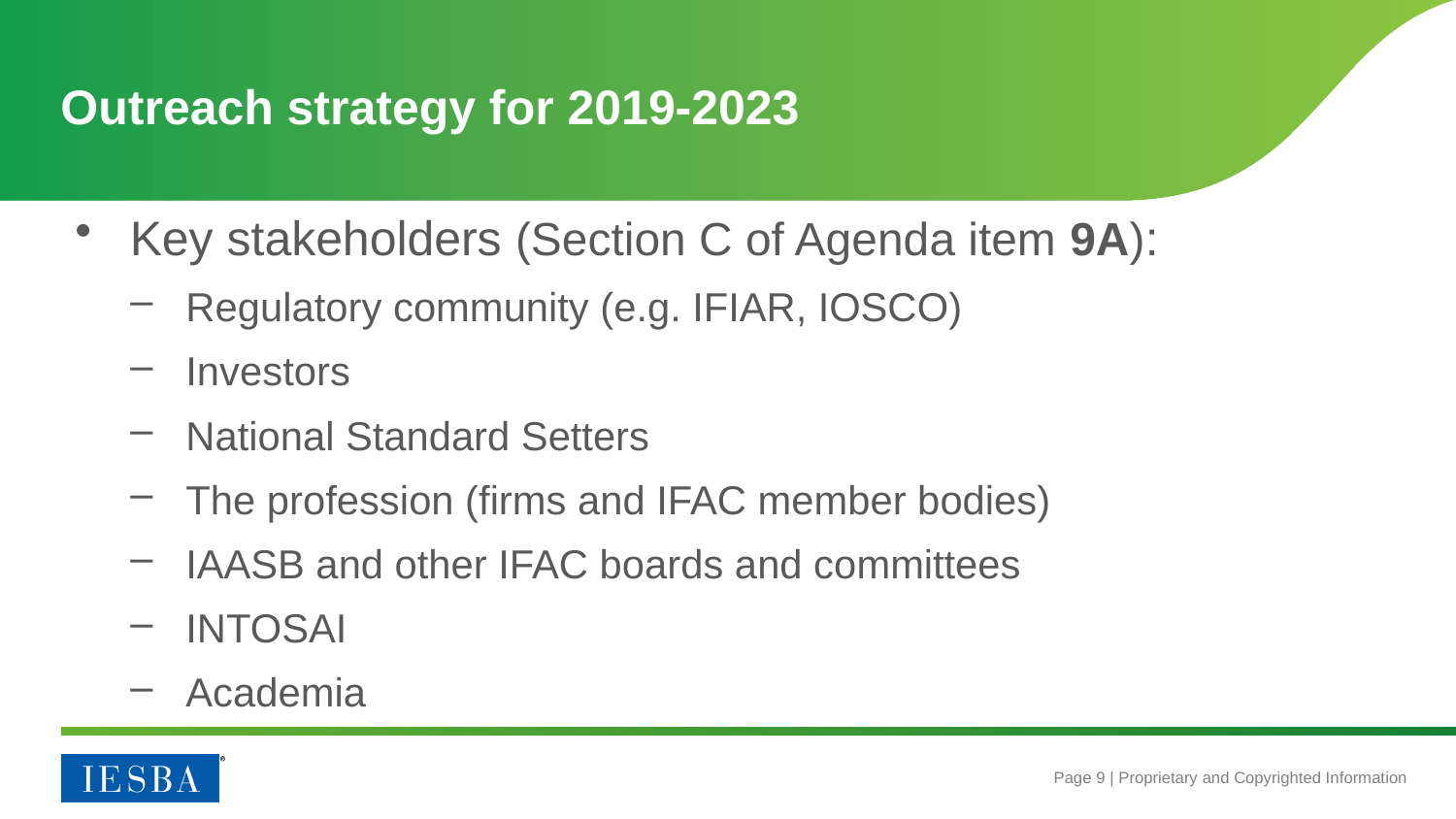

# Outreach strategy for 2019-2023
Key stakeholders (Section C of Agenda item 9A):
Regulatory community (e.g. IFIAR, IOSCO)
Investors
National Standard Setters
The profession (firms and IFAC member bodies)
IAASB and other IFAC boards and committees
INTOSAI
Academia